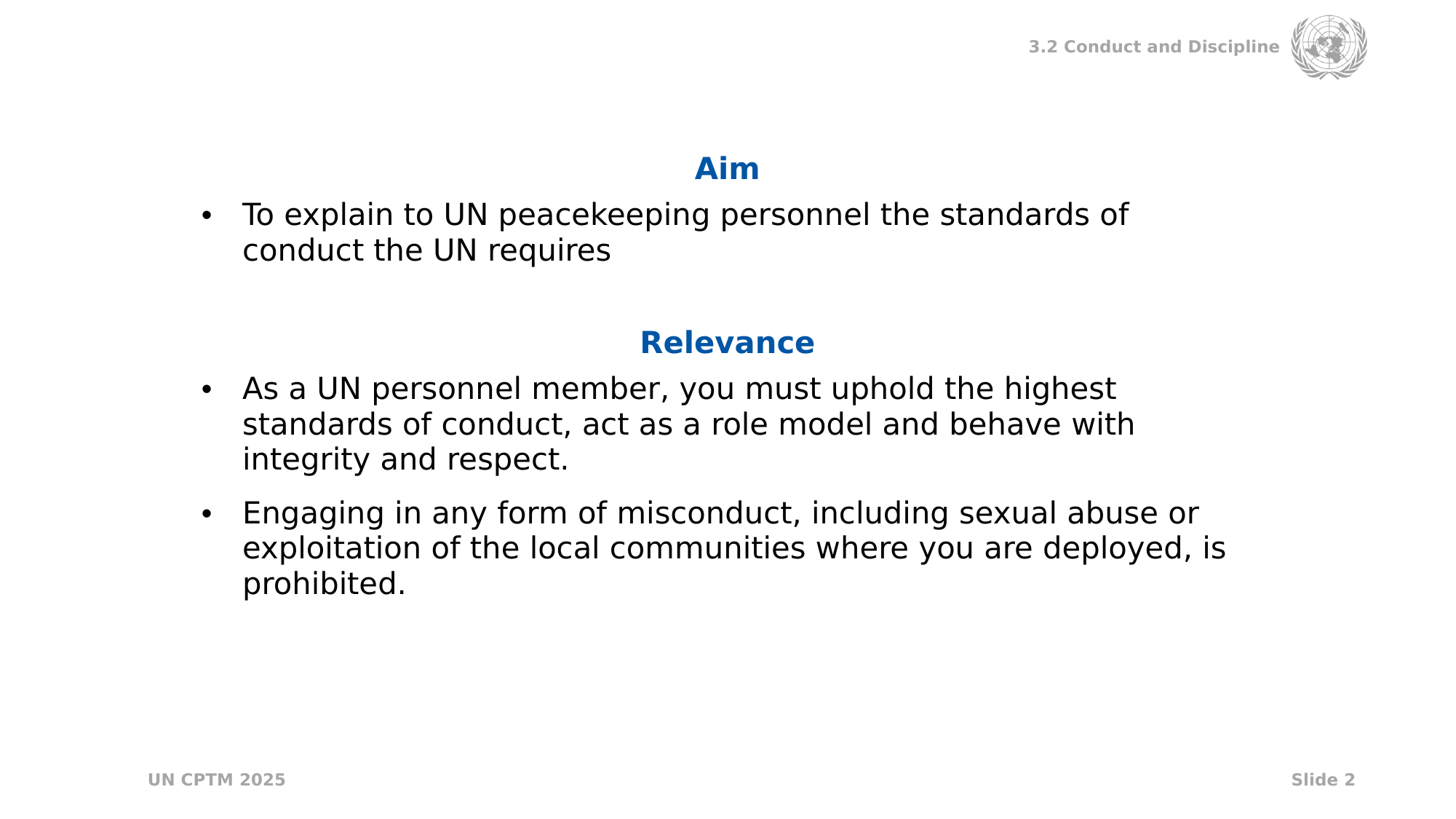

| Aim |
| --- |
| To explain to UN peacekeeping personnel the standards of conduct the UN requires |
|  |
| Relevance |
| As a UN personnel member, you must uphold the highest standards of conduct, act as a role model and behave with integrity and respect. Engaging in any form of misconduct, including sexual abuse or exploitation of the local communities where you are deployed, is prohibited. |